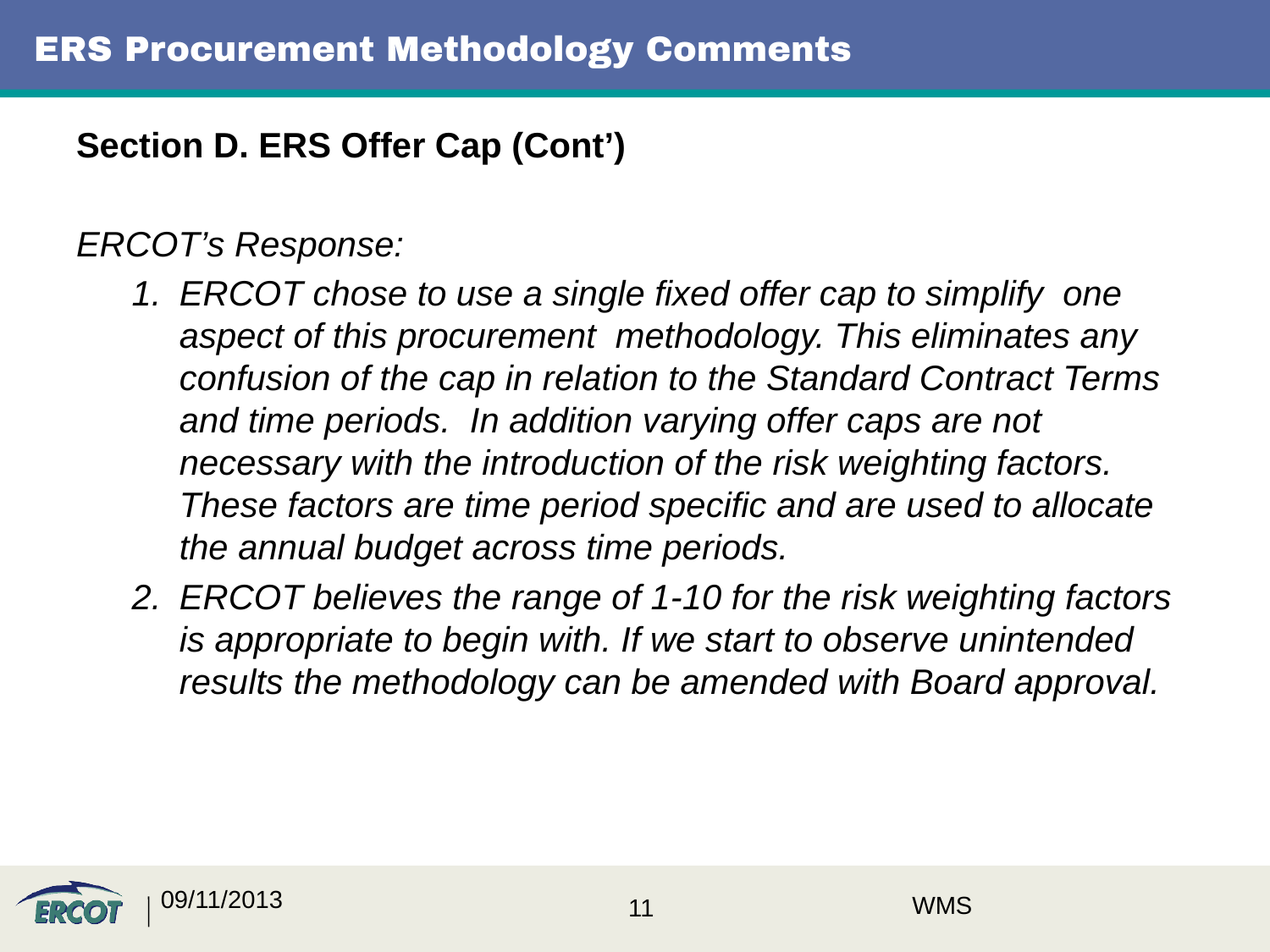

# ERS Procurement Methodology Comments
Section D. ERS Offer Cap (Cont’)

ERCOT’s Response:
ERCOT chose to use a single fixed offer cap to simplify  one aspect of this procurement  methodology. This eliminates any confusion of the cap in relation to the Standard Contract Terms and time periods.  In addition varying offer caps are not necessary with the introduction of the risk weighting factors. These factors are time period specific and are used to allocate the annual budget across time periods.
ERCOT believes the range of 1-10 for the risk weighting factors is appropriate to begin with. If we start to observe unintended results the methodology can be amended with Board approval.

09/11/2013
WMS
11